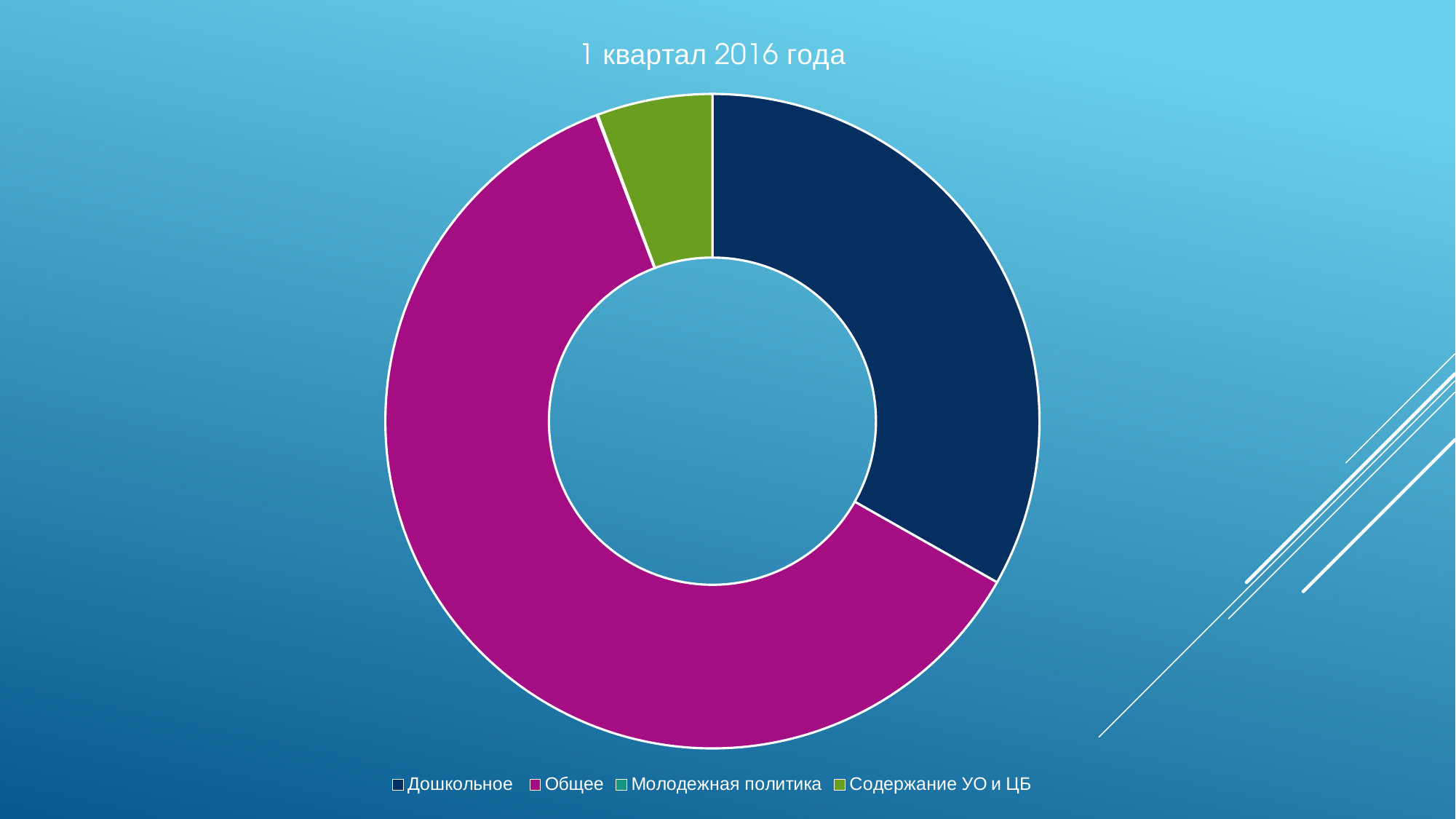

### Chart:

| Category | 1 квартал 2016 года |
|---|---|
| Дошкольное  | 26878.0 |
| Общее | 49421.0 |
| Молодежная политика | 46.4 |
| Содержание УО и ЦБ | 4617.0 |